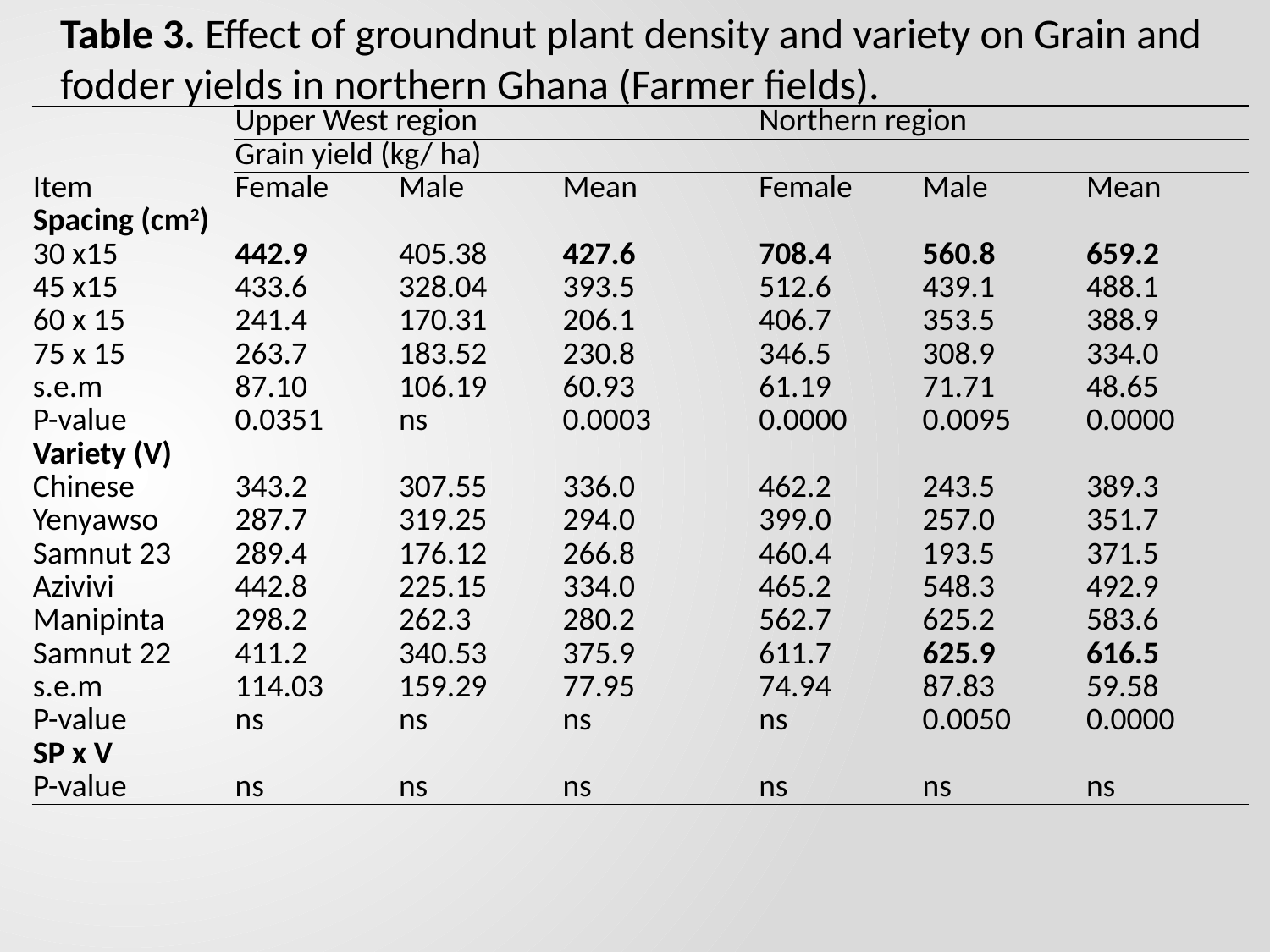

Table 3. Effect of groundnut plant density and variety on Grain and fodder yields in northern Ghana (Farmer fields).
|  | Upper West region |  |  |  | Northern region |  |  |
| --- | --- | --- | --- | --- | --- | --- | --- |
|  | Grain yield (kg/ ha) |  |  |  |  |  |  |
| Item | Female | Male | Mean |  | Female | Male | Mean |
| Spacing (cm2) |  |  |  |  |  |  |  |
| 30 x15 | 442.9 | 405.38 | 427.6 |  | 708.4 | 560.8 | 659.2 |
| 45 x15 | 433.6 | 328.04 | 393.5 |  | 512.6 | 439.1 | 488.1 |
| 60 x 15 | 241.4 | 170.31 | 206.1 |  | 406.7 | 353.5 | 388.9 |
| 75 x 15 | 263.7 | 183.52 | 230.8 |  | 346.5 | 308.9 | 334.0 |
| s.e.m | 87.10 | 106.19 | 60.93 |  | 61.19 | 71.71 | 48.65 |
| P-value | 0.0351 | ns | 0.0003 |  | 0.0000 | 0.0095 | 0.0000 |
| Variety (V) |  |  |  |  |  |  |  |
| Chinese | 343.2 | 307.55 | 336.0 |  | 462.2 | 243.5 | 389.3 |
| Yenyawso | 287.7 | 319.25 | 294.0 |  | 399.0 | 257.0 | 351.7 |
| Samnut 23 | 289.4 | 176.12 | 266.8 |  | 460.4 | 193.5 | 371.5 |
| Azivivi | 442.8 | 225.15 | 334.0 |  | 465.2 | 548.3 | 492.9 |
| Manipinta | 298.2 | 262.3 | 280.2 |  | 562.7 | 625.2 | 583.6 |
| Samnut 22 | 411.2 | 340.53 | 375.9 |  | 611.7 | 625.9 | 616.5 |
| s.e.m | 114.03 | 159.29 | 77.95 |  | 74.94 | 87.83 | 59.58 |
| P-value | ns | ns | ns |  | ns | 0.0050 | 0.0000 |
| SP x V |  |  |  |  |  |  |  |
| P-value | ns | ns | ns |  | ns | ns | ns |